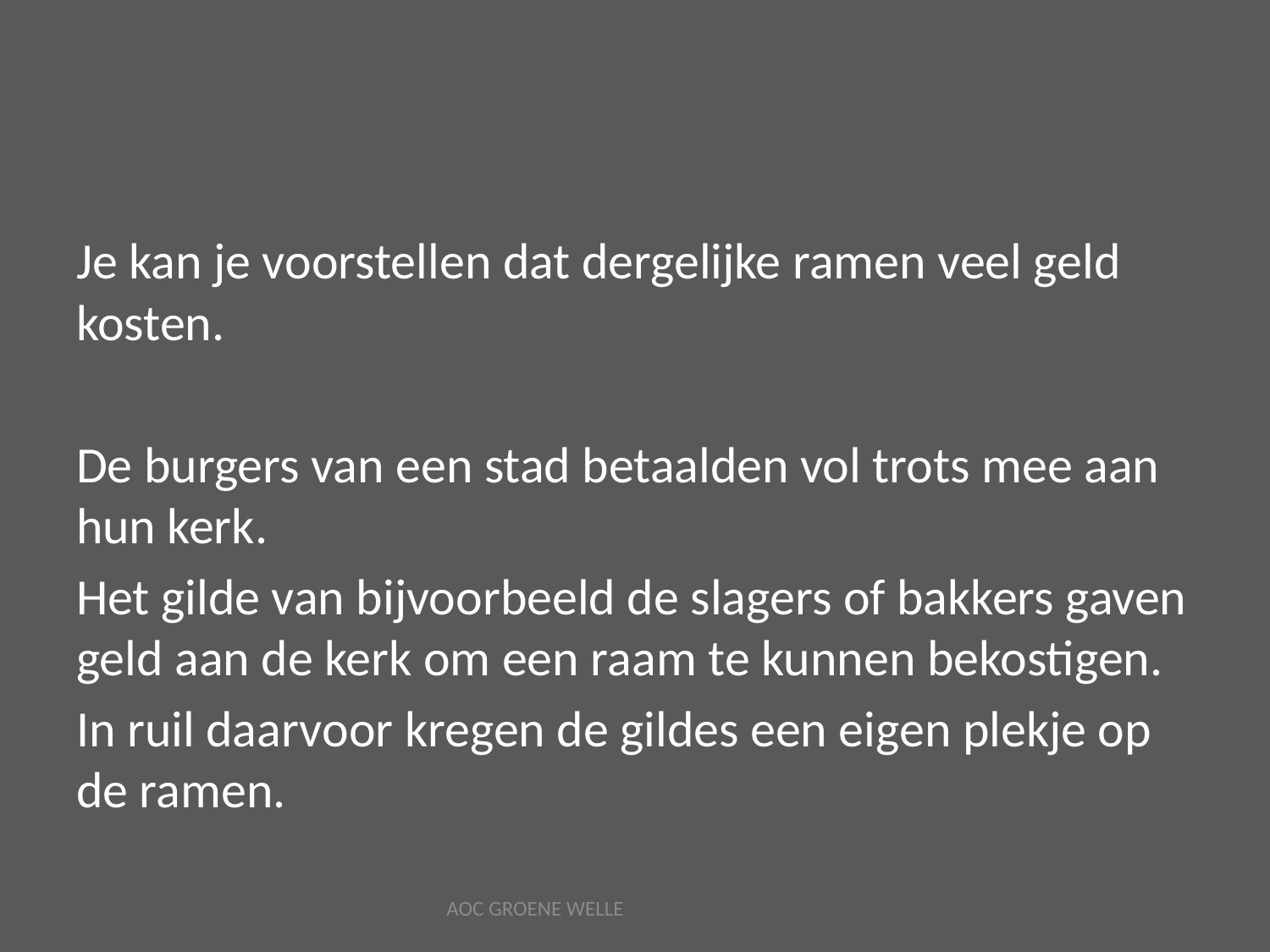

Je kan je voorstellen dat dergelijke ramen veel geld kosten.

De burgers van een stad betaalden vol trots mee aan hun kerk.
Het gilde van bijvoorbeeld de slagers of bakkers gaven geld aan de kerk om een raam te kunnen bekostigen.
In ruil daarvoor kregen de gildes een eigen plekje op de ramen.
AOC GROENE WELLE